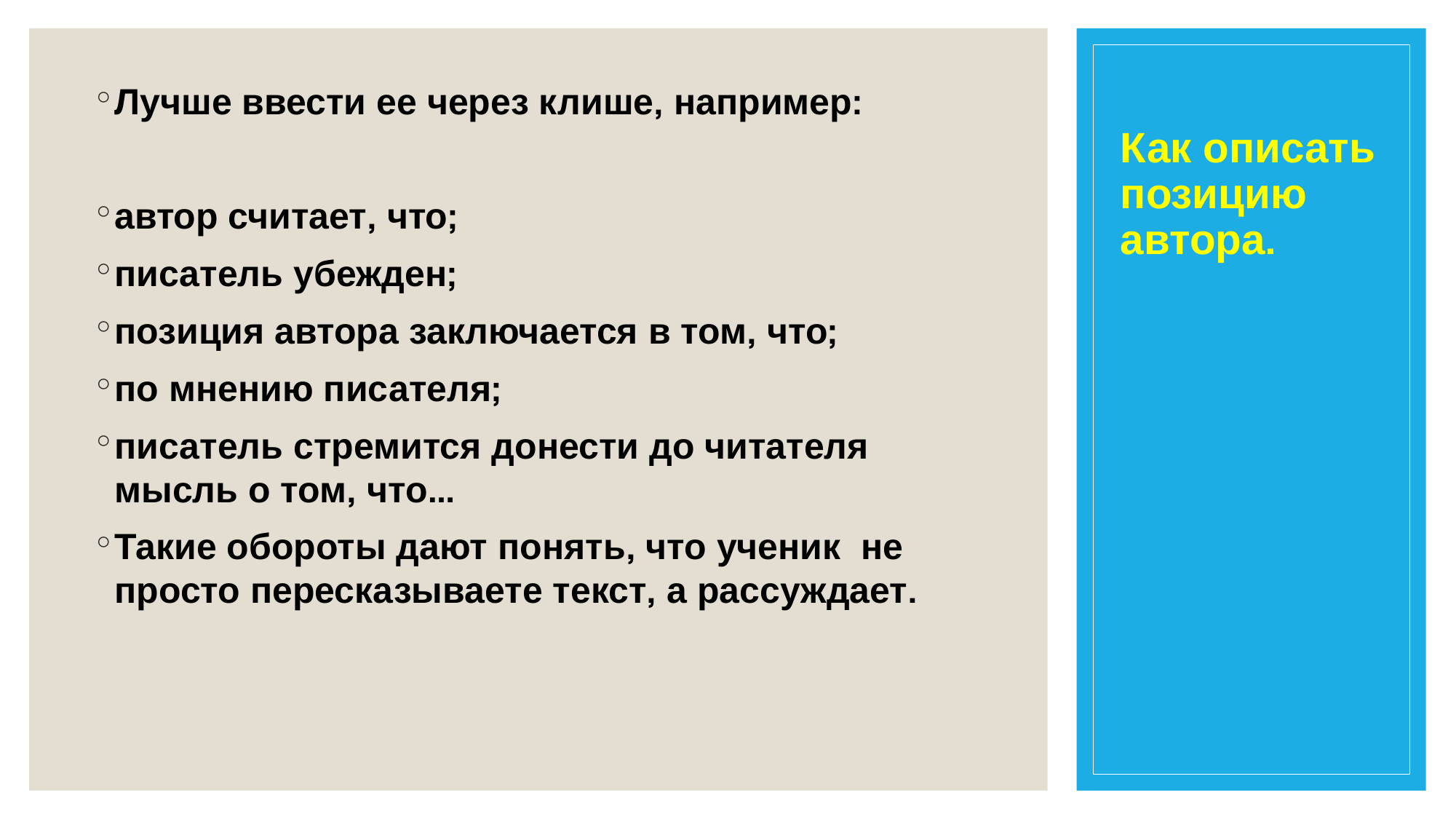

# Как описать позицию автора.
Лучше ввести ее через клише, например:

автор считает, что;
писатель убежден;
позиция автора заключается в том, что;
по мнению писателя;
писатель стремится донести до читателя мысль о том, что…
Такие обороты дают понять, что ученик  не просто пересказываете текст, а рассуждает.